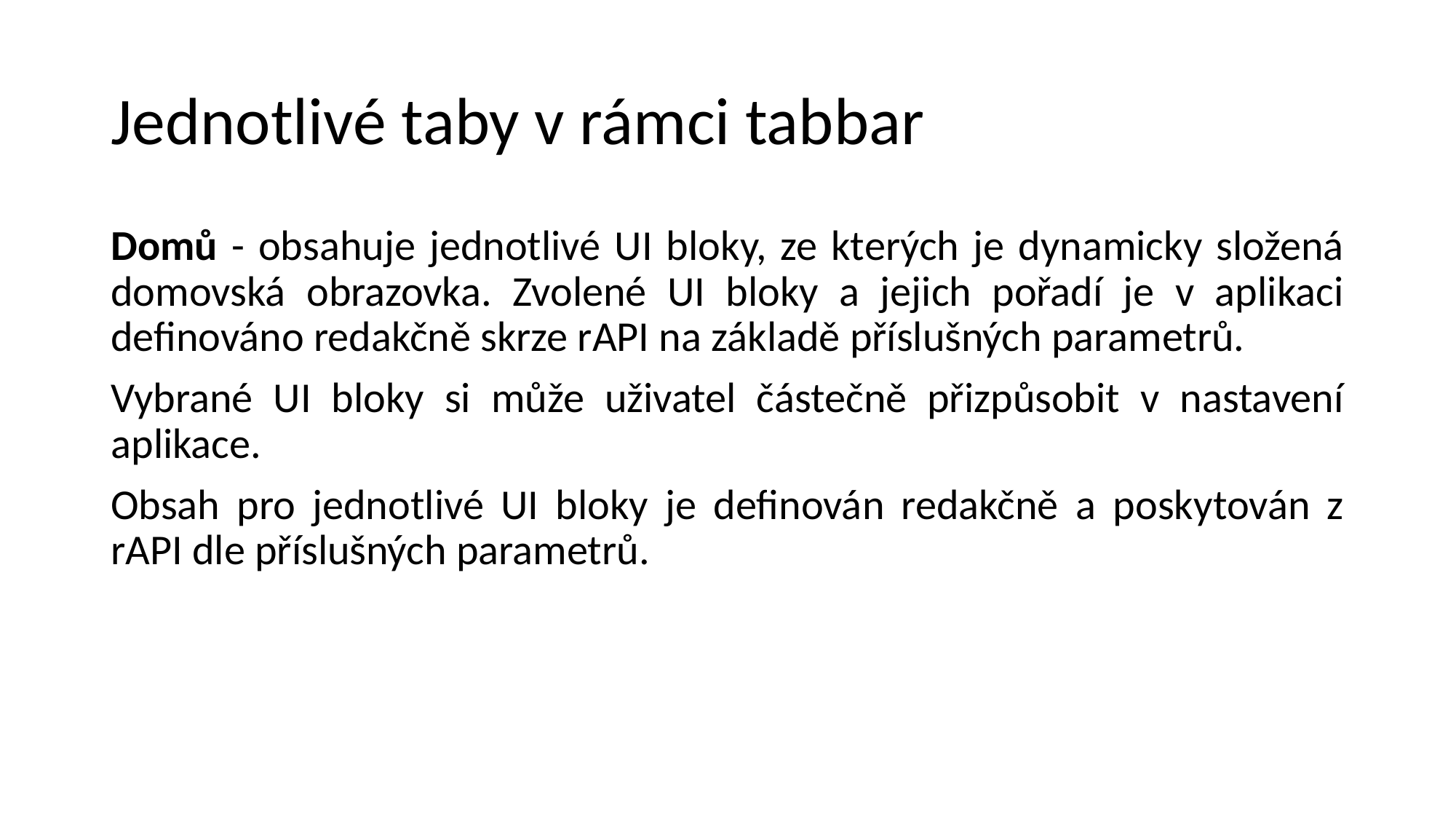

# Jednotlivé taby v rámci tabbar
Domů - obsahuje jednotlivé UI bloky, ze kterých je dynamicky složená domovská obrazovka. Zvolené UI bloky a jejich pořadí je v aplikaci definováno redakčně skrze rAPI na základě příslušných parametrů.
Vybrané UI bloky si může uživatel částečně přizpůsobit v nastavení aplikace.
Obsah pro jednotlivé UI bloky je definován redakčně a poskytován z rAPI dle příslušných parametrů.